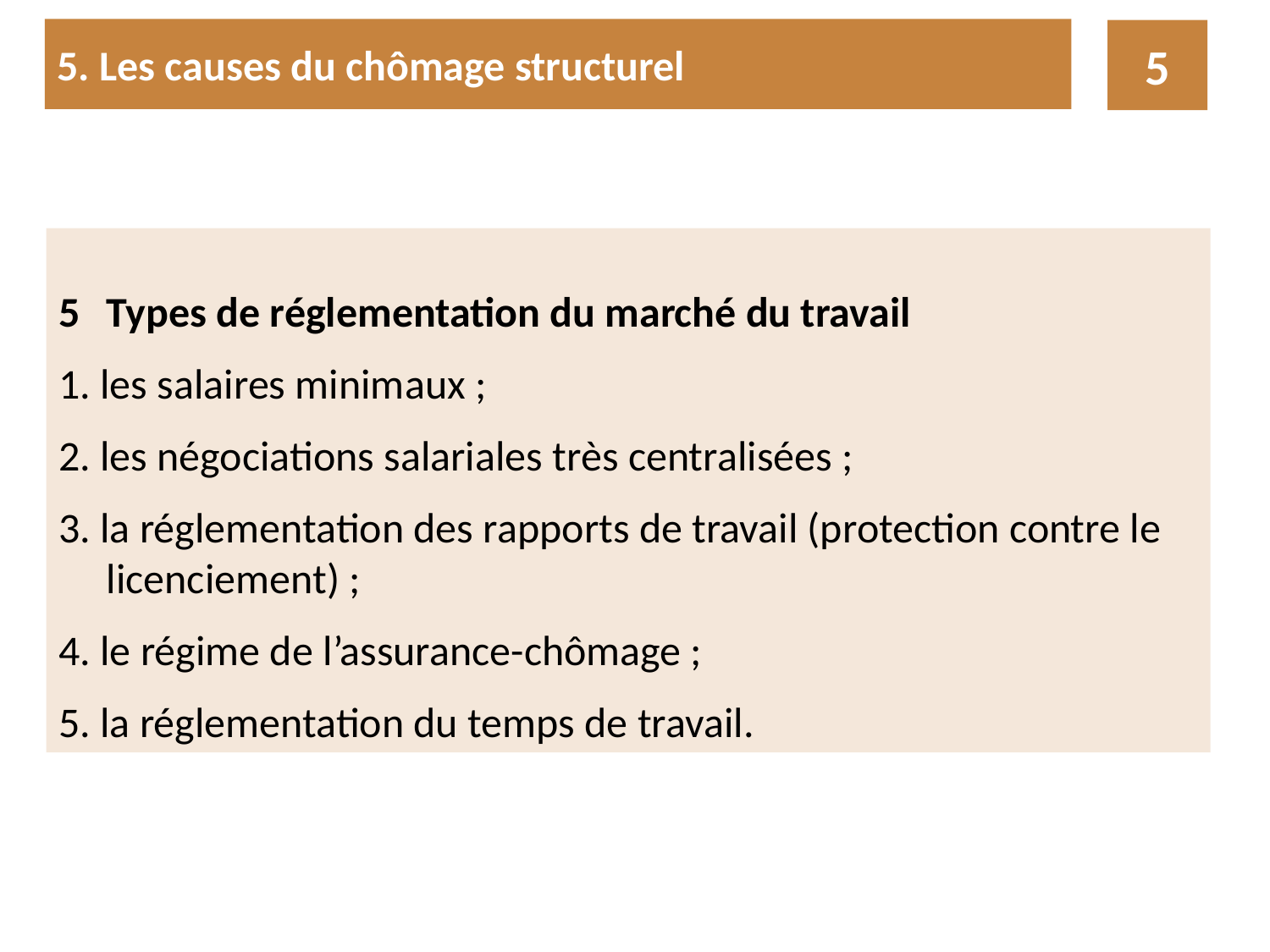

5. Les causes du chômage structurel
5

5	Types de réglementation du marché du travail

1. les salaires minimaux ;
2. les négociations salariales très centralisées ;
3. la réglementation des rapports de travail (protection contre le licenciement) ;
4. le régime de l’assurance-chômage ;
5. la réglementation du temps de travail.